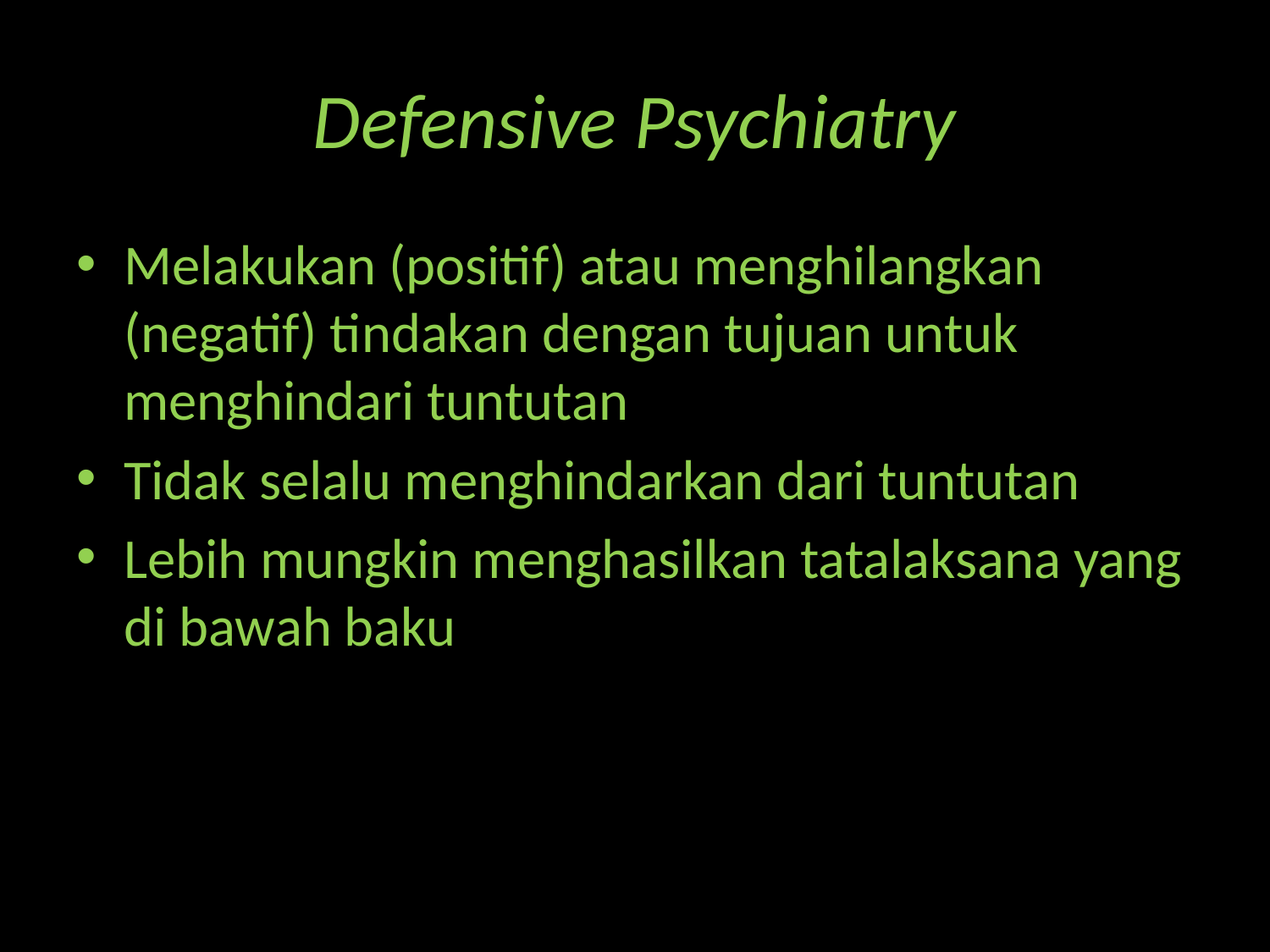

# Defensive Psychiatry
Melakukan (positif) atau menghilangkan (negatif) tindakan dengan tujuan untuk menghindari tuntutan
Tidak selalu menghindarkan dari tuntutan
Lebih mungkin menghasilkan tatalaksana yang di bawah baku